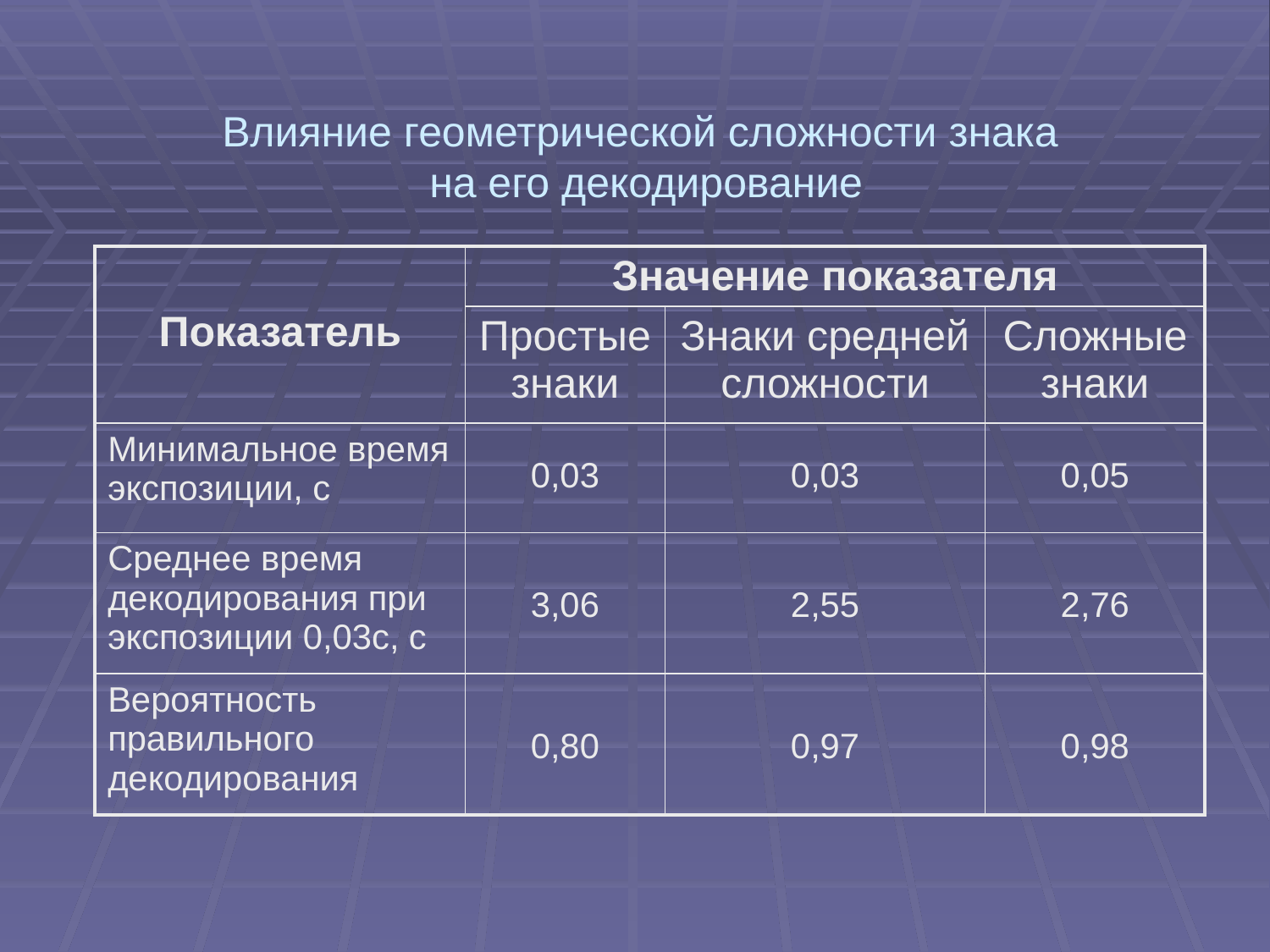

Влияние геометрической сложности знака
на его декодирование
| Показатель | Значение показателя |  |  |
| --- | --- | --- | --- |
|  | Простые знаки | Знаки средней сложности | Сложные знаки |
| Минимальное время экспозиции, с | 0,03 | 0,03 | 0,05 |
| Среднее время декодирования при экспозиции 0,03с, с | 3,06 | 2,55 | 2,76 |
| Вероятность правильного декодирования | 0,80 | 0,97 | 0,98 |